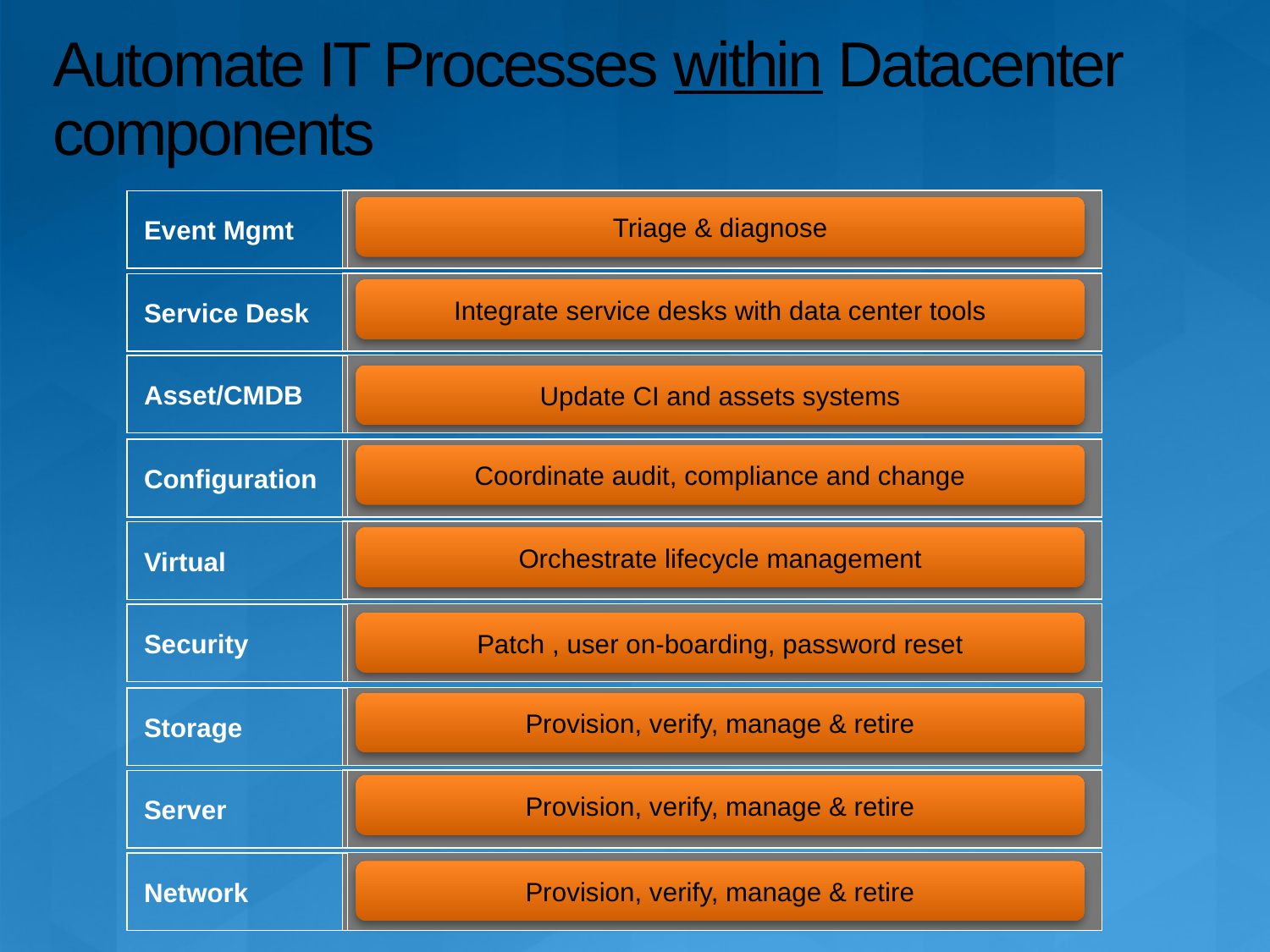

# Automate IT Processes within Datacenter components

Event Mgmt
Triage & diagnose

Service Desk
Integrate service desks with data center tools

Asset/CMDB
Update CI and assets systems

Configuration
Coordinate audit, compliance and change

Virtual
Orchestrate lifecycle management

Security
Patch , user on-boarding, password reset

Storage
Provision, verify, manage & retire

Server
Provision, verify, manage & retire

Network
Provision, verify, manage & retire